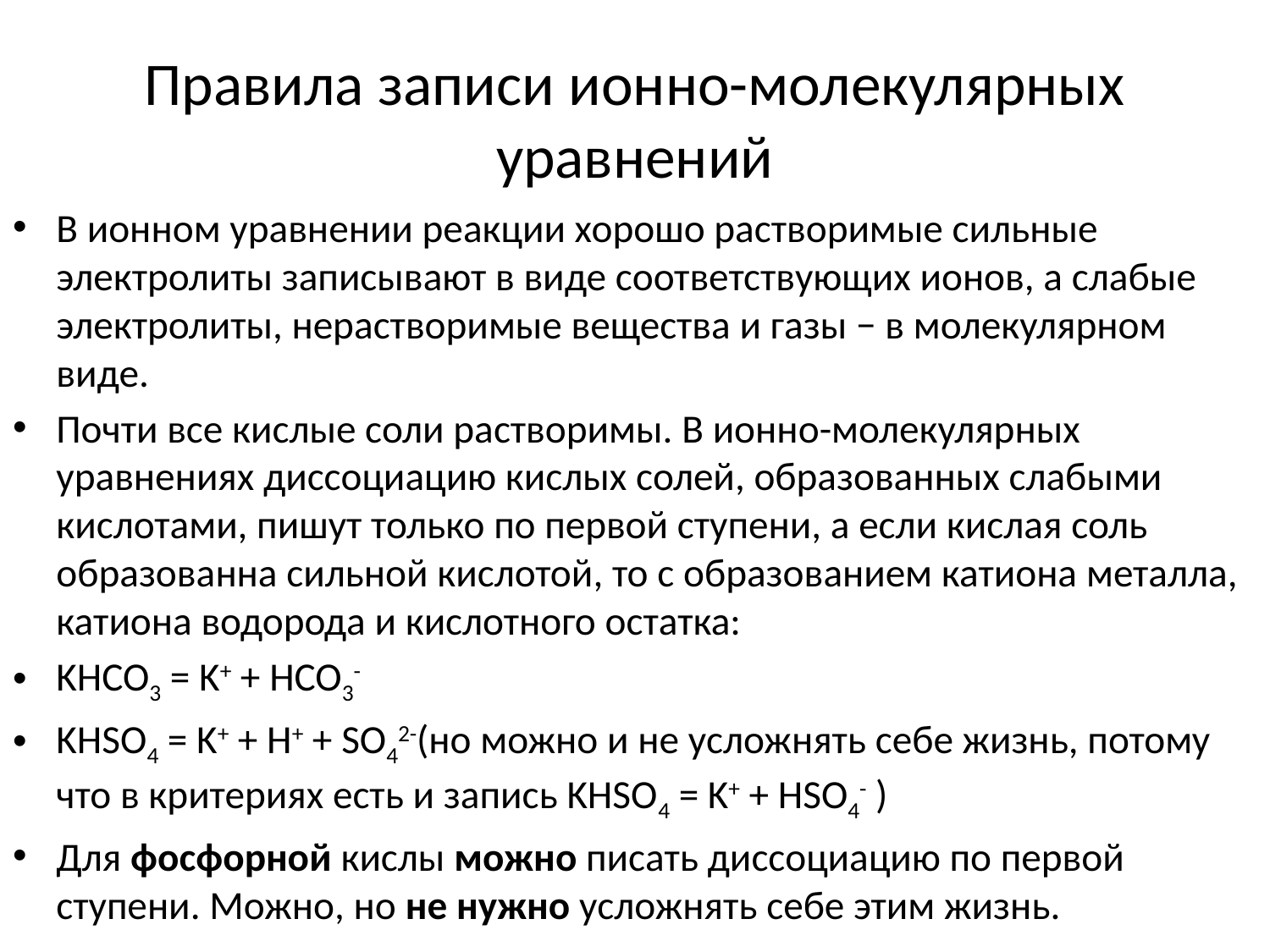

# Правила записи ионно-молекулярных уравнений
В ионном уравнении реакции хорошо растворимые сильные электролиты записывают в виде соответствующих ионов, а слабые электролиты, нерастворимые вещества и газы − в молекулярном виде.
Почти все кислые соли растворимы. В ионно-молекулярных уравнениях диссоциацию кислых солей, образованных слабыми кислотами, пишут только по первой ступени, а если кислая соль образованна сильной кислотой, то с образованием катиона металла, катиона водорода и кислотного остатка:
KHCO3 = K+ + HCO3-
KHSO4 = K+ + H+ + SO42-(но можно и не усложнять себе жизнь, потому что в критериях есть и запись KHSO4 = K+ + HSO4- )
Для фосфорной кислы можно писать диссоциацию по первой ступени. Можно, но не нужно усложнять себе этим жизнь.